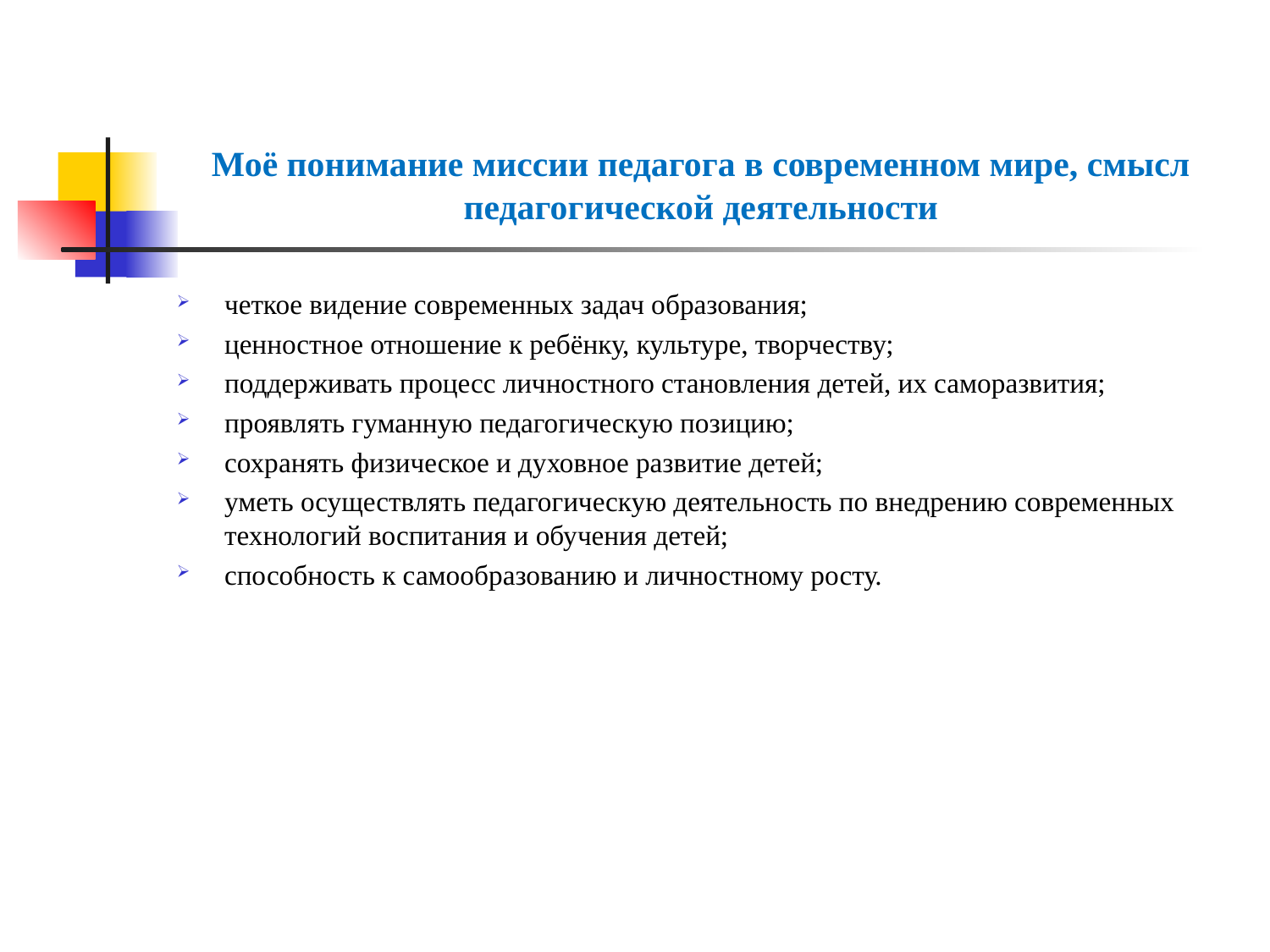

# Моё понимание миссии педагога в современном мире, смысл педагогической деятельности
четкое видение современных задач образования;
ценностное отношение к ребёнку, культуре, творчеству;
поддерживать процесс личностного становления детей, их саморазвития;
проявлять гуманную педагогическую позицию;
сохранять физическое и духовное развитие детей;
уметь осуществлять педагогическую деятельность по внедрению современных технологий воспитания и обучения детей;
способность к самообразованию и личностному росту.